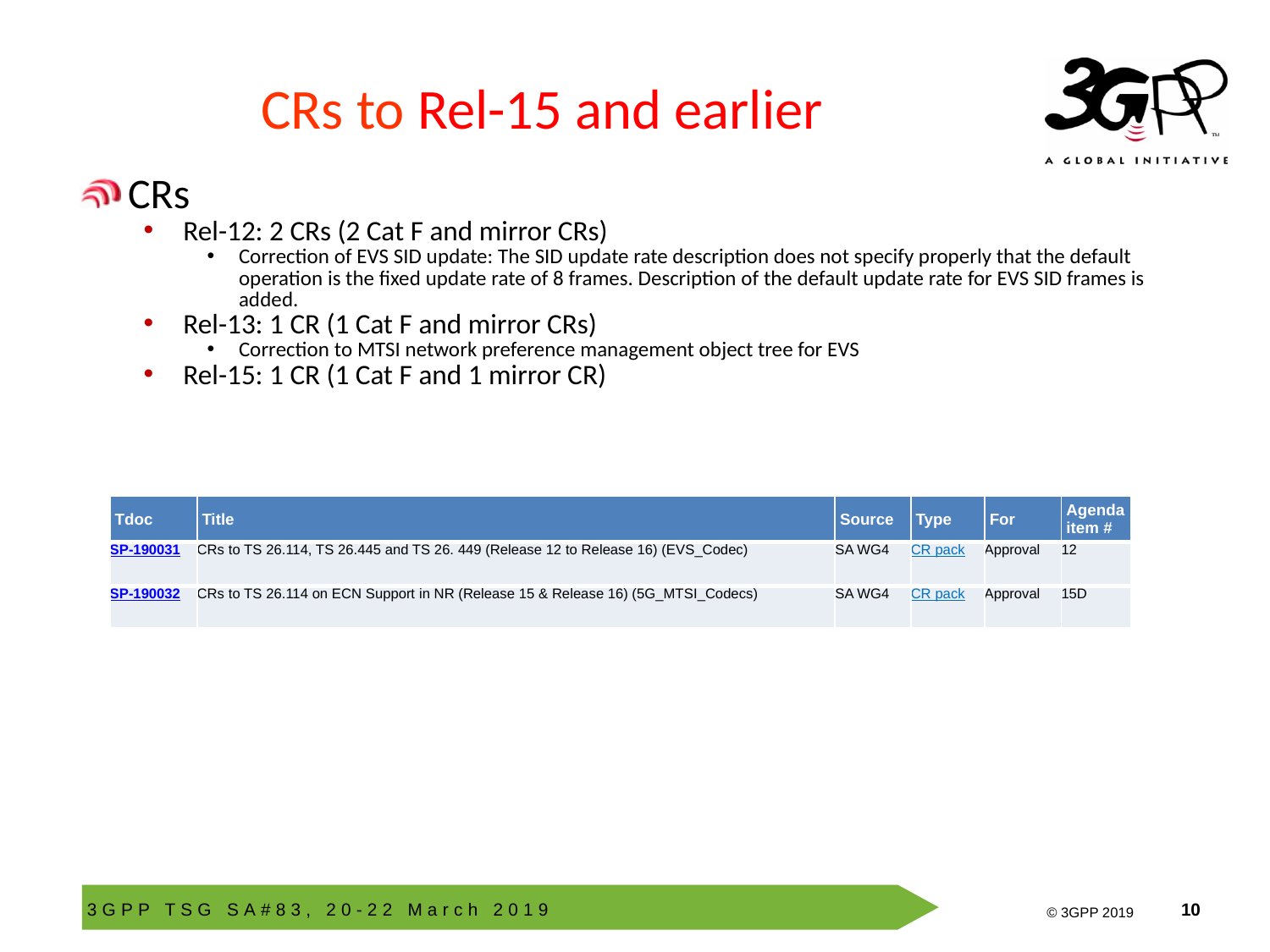

# CRs to Rel-15 and earlier
CRs
Rel-12: 2 CRs (2 Cat F and mirror CRs)
Correction of EVS SID update: The SID update rate description does not specify properly that the default operation is the fixed update rate of 8 frames. Description of the default update rate for EVS SID frames is added.
Rel-13: 1 CR (1 Cat F and mirror CRs)
Correction to MTSI network preference management object tree for EVS
Rel-15: 1 CR (1 Cat F and 1 mirror CR)

| Tdoc | Title | Source | Type | For | Agenda item # |
| --- | --- | --- | --- | --- | --- |
| SP-190031 | CRs to TS 26.114, TS 26.445 and TS 26. 449 (Release 12 to Release 16) (EVS\_Codec) | SA WG4 | CR pack | Approval | 12 |
| SP-190032 | CRs to TS 26.114 on ECN Support in NR (Release 15 & Release 16) (5G\_MTSI\_Codecs) | SA WG4 | CR pack | Approval | 15D |